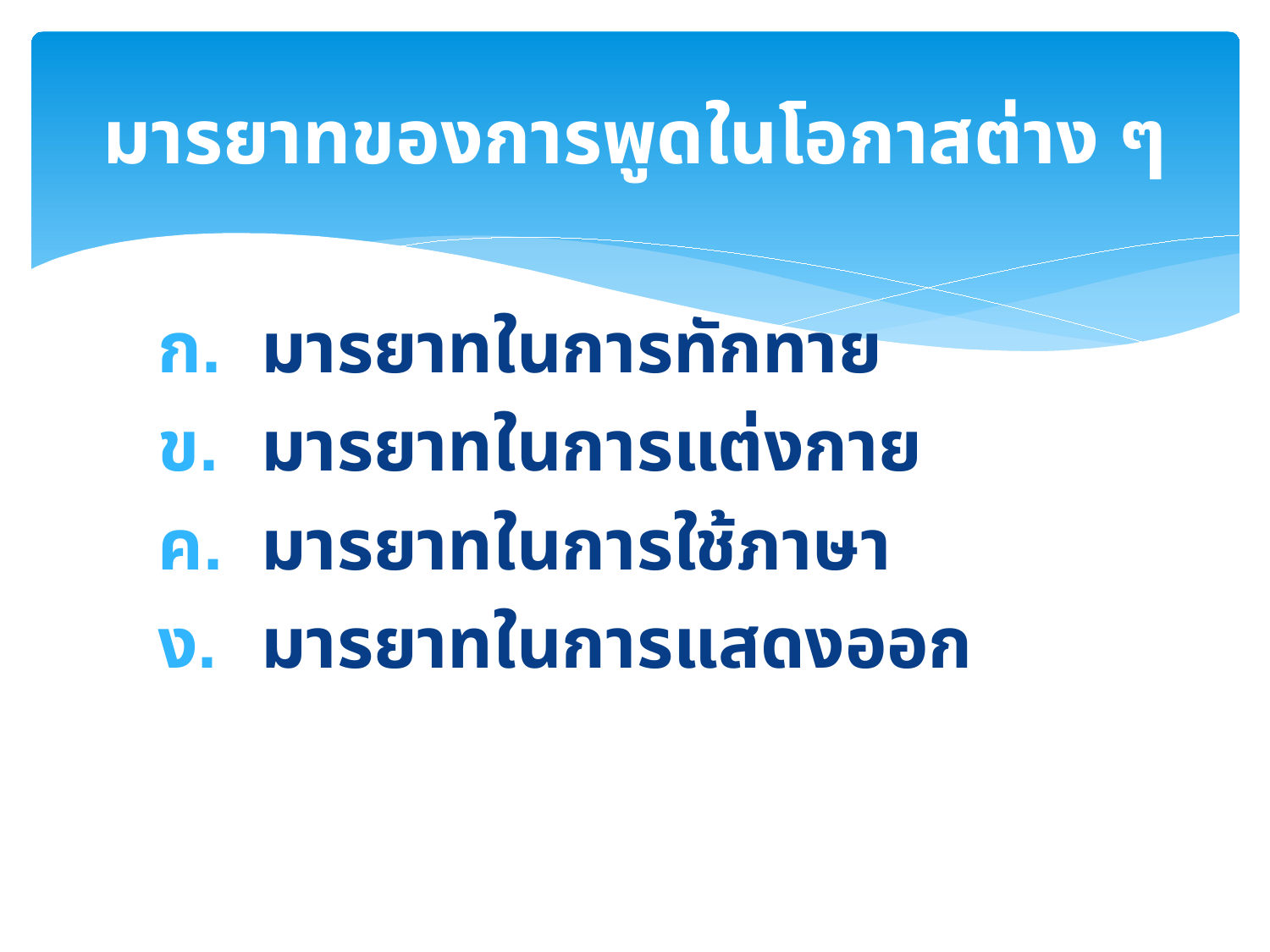

# มารยาทของการพูดในโอกาสต่าง ๆ
มารยาทในการทักทาย
มารยาทในการแต่งกาย
มารยาทในการใช้ภาษา
มารยาทในการแสดงออก